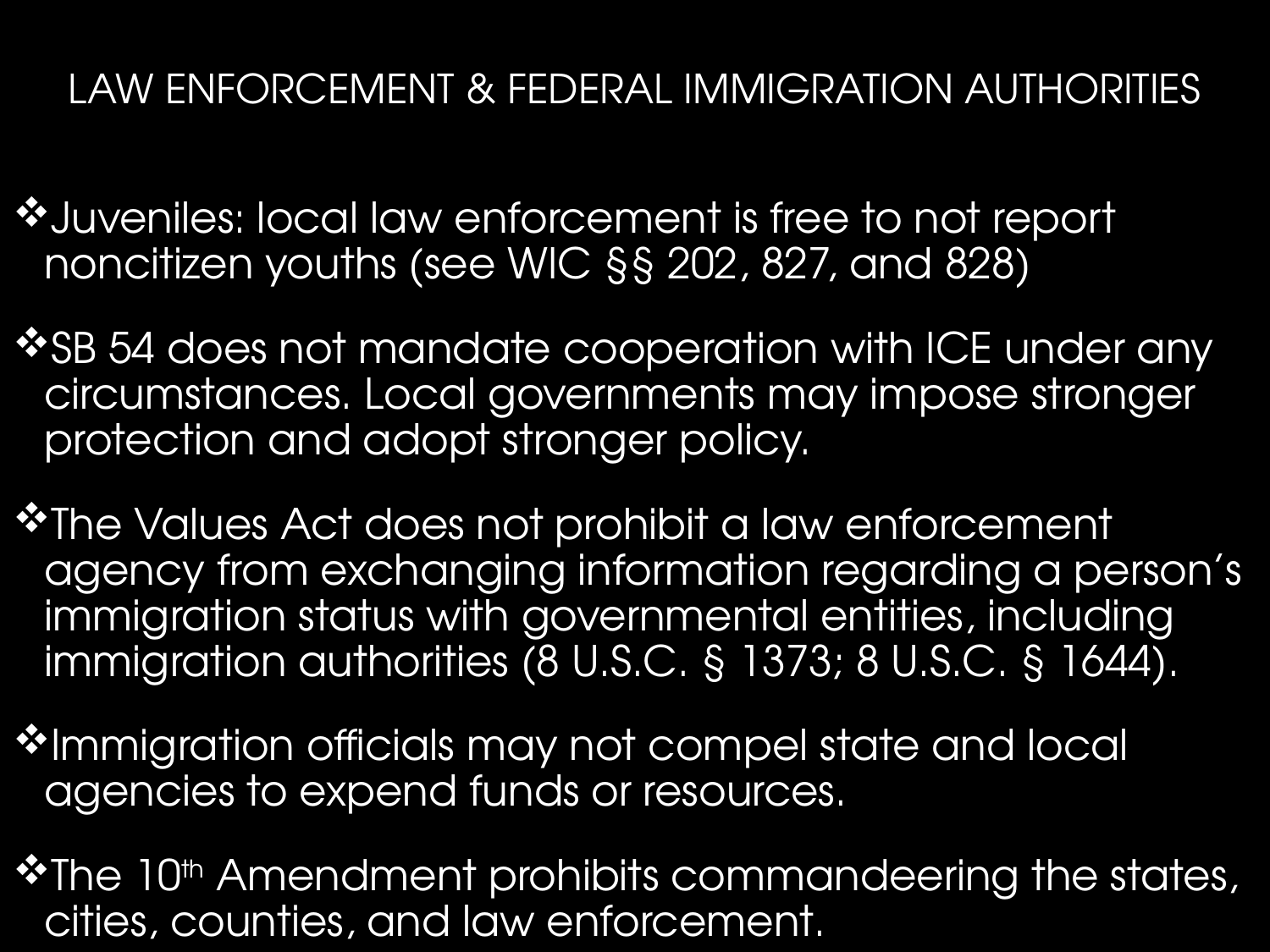

# Law Enforcement & Federal Immigration Authorities
Juveniles: local law enforcement is free to not report noncitizen youths (see WIC §§ 202, 827, and 828)
SB 54 does not mandate cooperation with ICE under any circumstances. Local governments may impose stronger protection and adopt stronger policy.
The Values Act does not prohibit a law enforcement agency from exchanging information regarding a person’s immigration status with governmental entities, including immigration authorities (8 U.S.C. § 1373; 8 U.S.C. § 1644).
Immigration officials may not compel state and local agencies to expend funds or resources.
The 10th Amendment prohibits commandeering the states, cities, counties, and law enforcement.